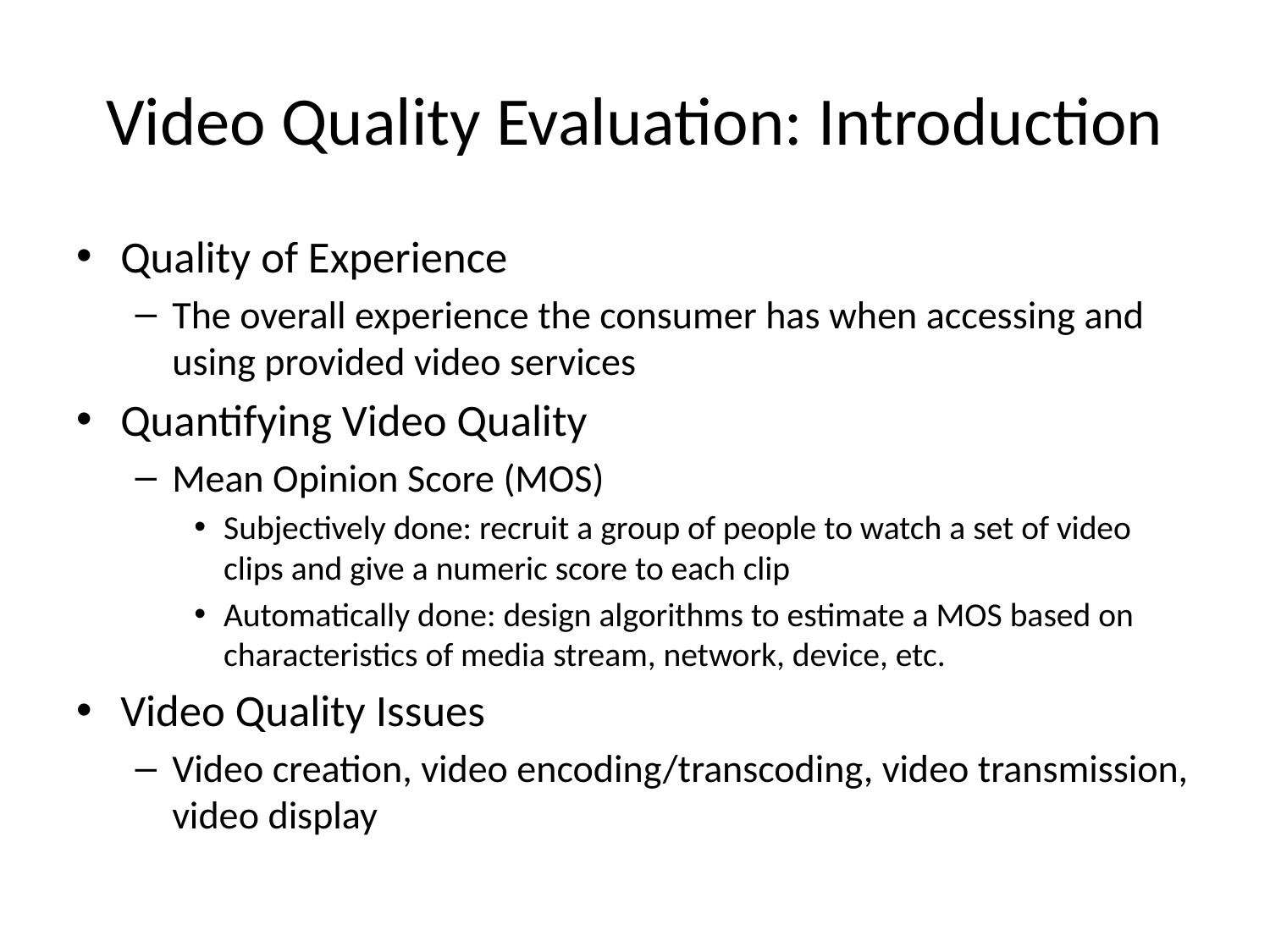

# Video Quality Evaluation: Introduction
Quality of Experience
The overall experience the consumer has when accessing and using provided video services
Quantifying Video Quality
Mean Opinion Score (MOS)
Subjectively done: recruit a group of people to watch a set of video clips and give a numeric score to each clip
Automatically done: design algorithms to estimate a MOS based on characteristics of media stream, network, device, etc.
Video Quality Issues
Video creation, video encoding/transcoding, video transmission, video display